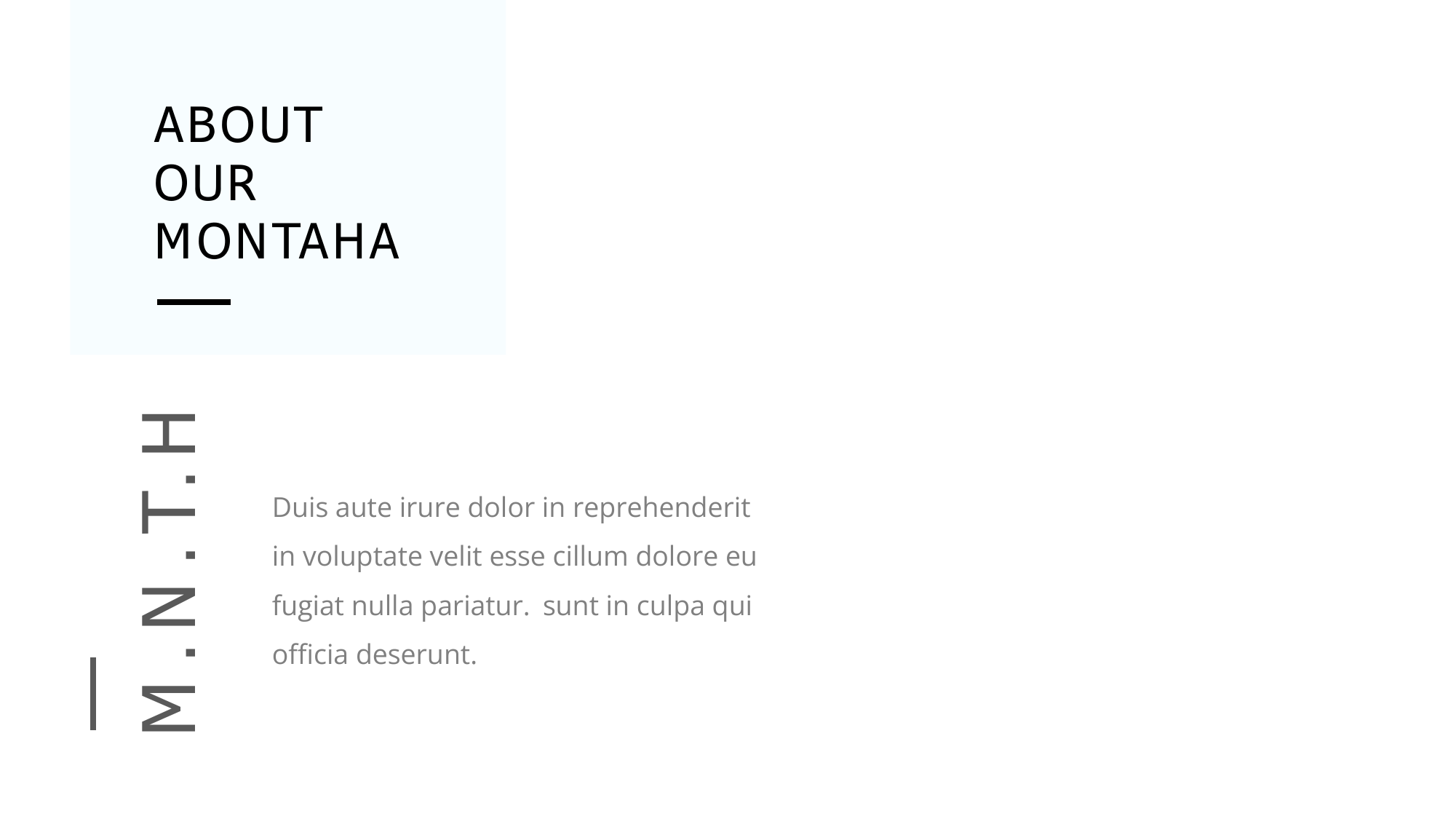

ABOUT OUR MONTAHA
Duis aute irure dolor in reprehenderit in voluptate velit esse cillum dolore eu fugiat nulla pariatur.  sunt in culpa qui officia deserunt.
M.N.T.H